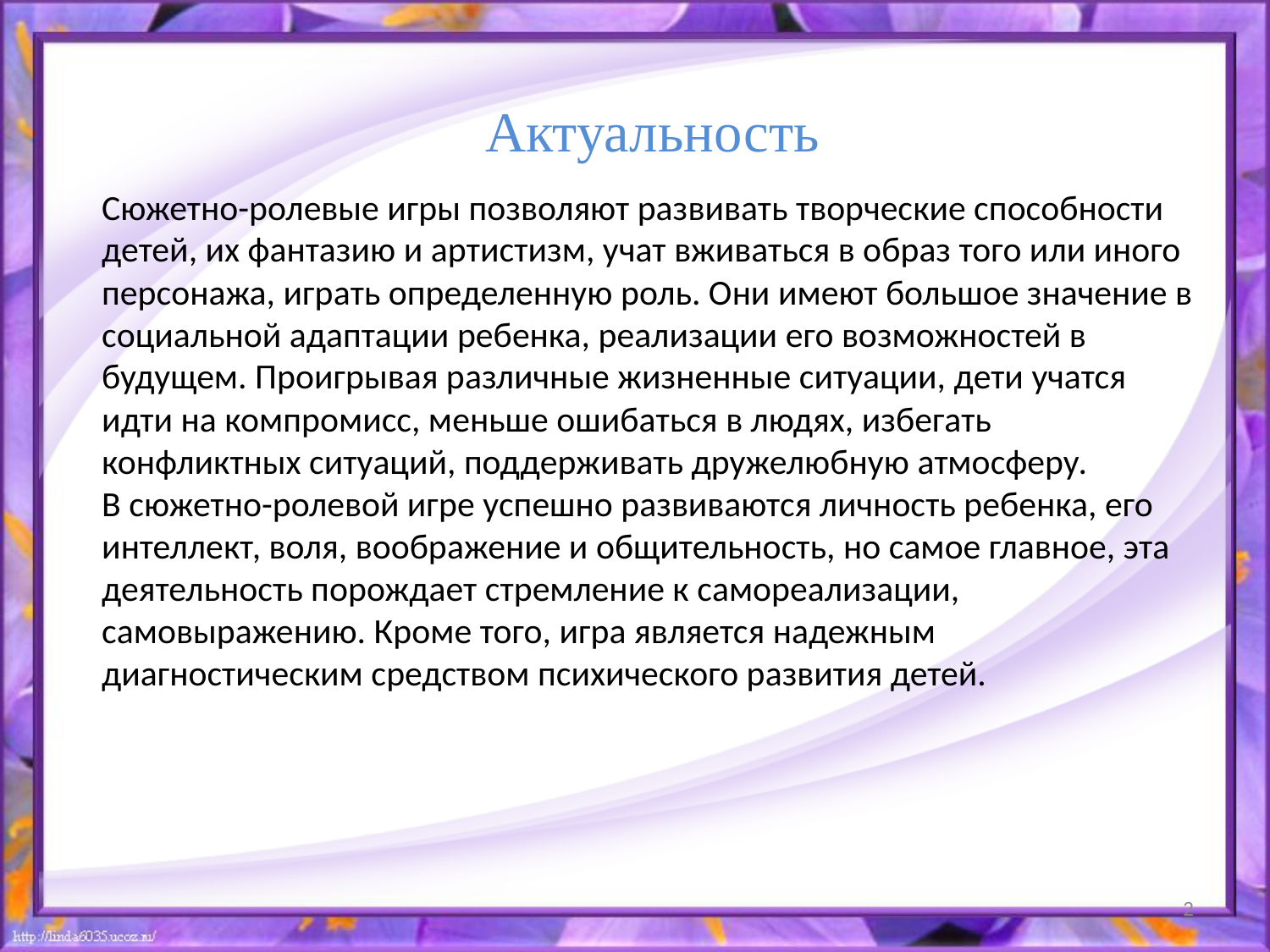

Актуальность

Сюжетно-ролевые игры позволяют развивать творческие способности детей, их фантазию и артистизм, учат вживаться в образ того или иного персонажа, играть определенную роль. Они имеют большое значение в социальной адаптации ребенка, реализации его возможностей в будущем. Проигрывая различные жизненные ситуации, дети учатся идти на компромисс, меньше ошибаться в людях, избегать конфликтных ситуаций, поддерживать дружелюбную атмосферу.
В сюжетно-ролевой игре успешно развиваются личность ребенка, его интеллект, воля, воображение и общительность, но самое главное, эта деятельность порождает стремление к самореализации, самовыражению. Кроме того, игра является надежным диагностическим средством психического развития детей.

2